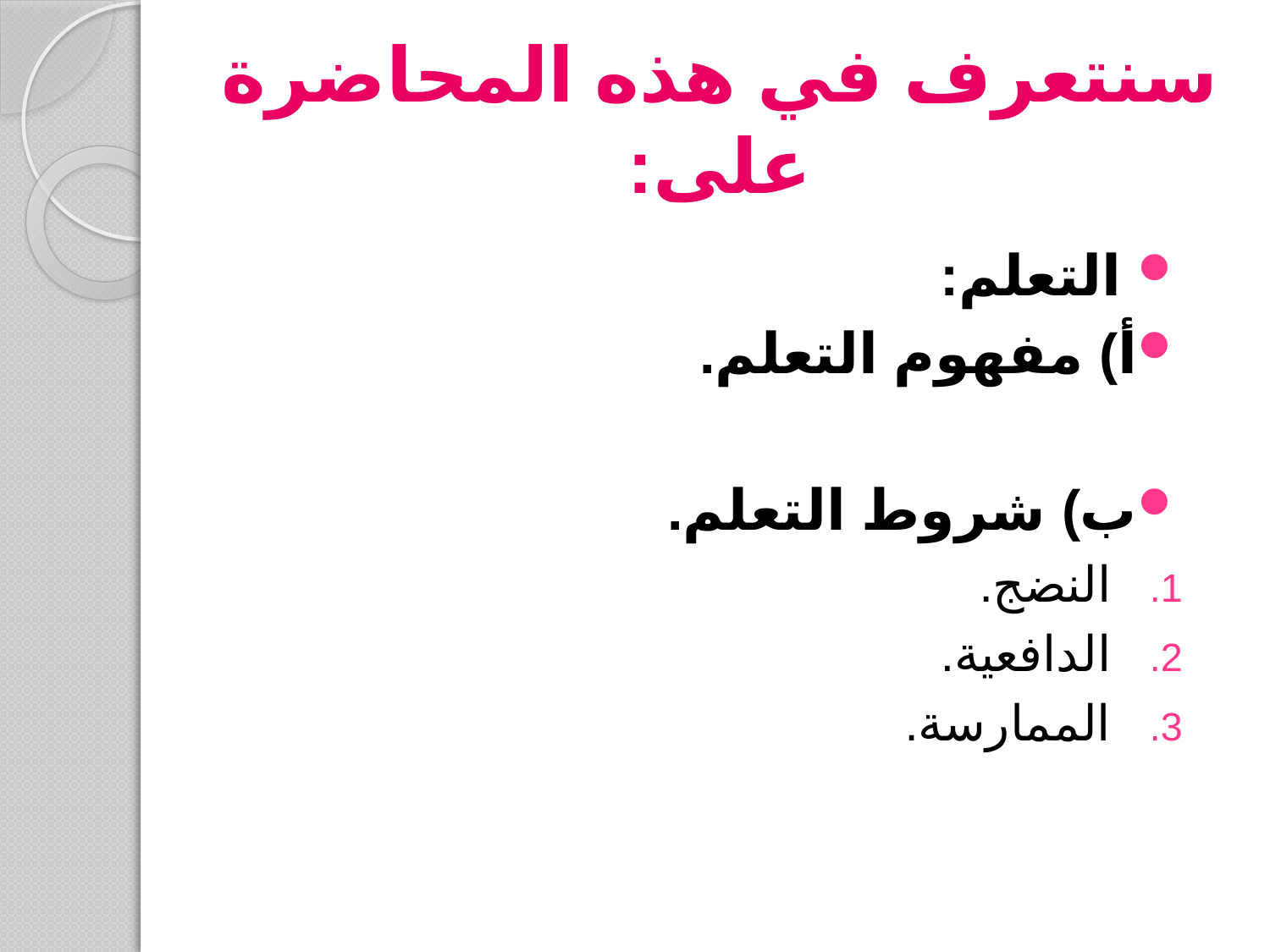

# سنتعرف في هذه المحاضرة على:
 التعلم:
أ) مفهوم التعلم.

ب) شروط التعلم.
النضج.
الدافعية.
الممارسة.